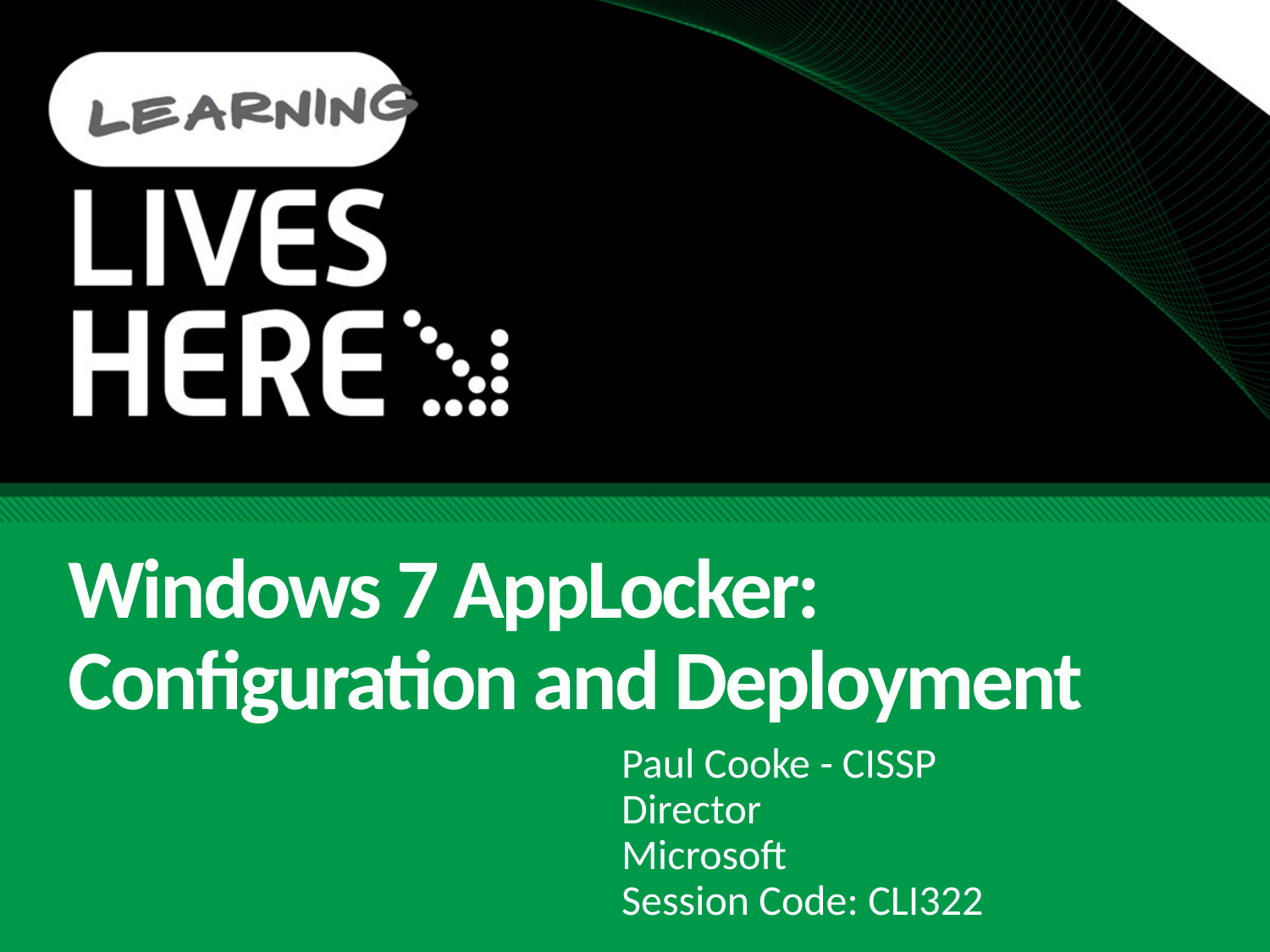

# Windows 7 AppLocker: Configuration and Deployment
Paul Cooke - CISSP
Director
Microsoft
Session Code: CLI322